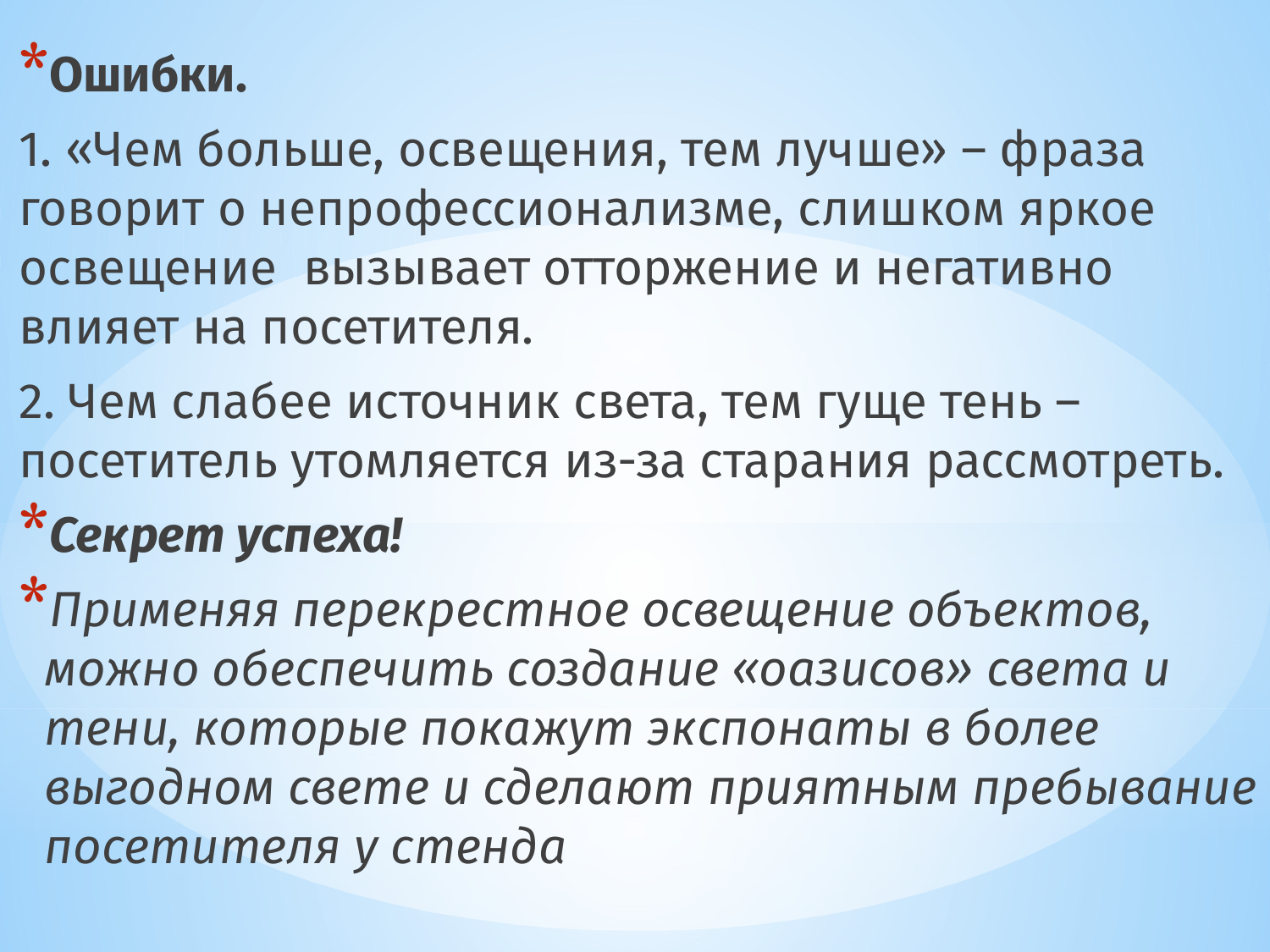

Ошибки.
1. «Чем больше, освещения, тем лучше» – фраза говорит о непрофессионализме, слишком яркое освещение  вызывает отторжение и негативно влияет на посетителя.
2. Чем слабее источник света, тем гуще тень – посетитель утомляется из-за старания рассмотреть.
Секрет успеха!
Применяя перекрестное освещение объектов, можно обеспечить создание «оазисов» света и тени, которые покажут экспонаты в более выгодном свете и сделают приятным пребывание посетителя у стенда

#